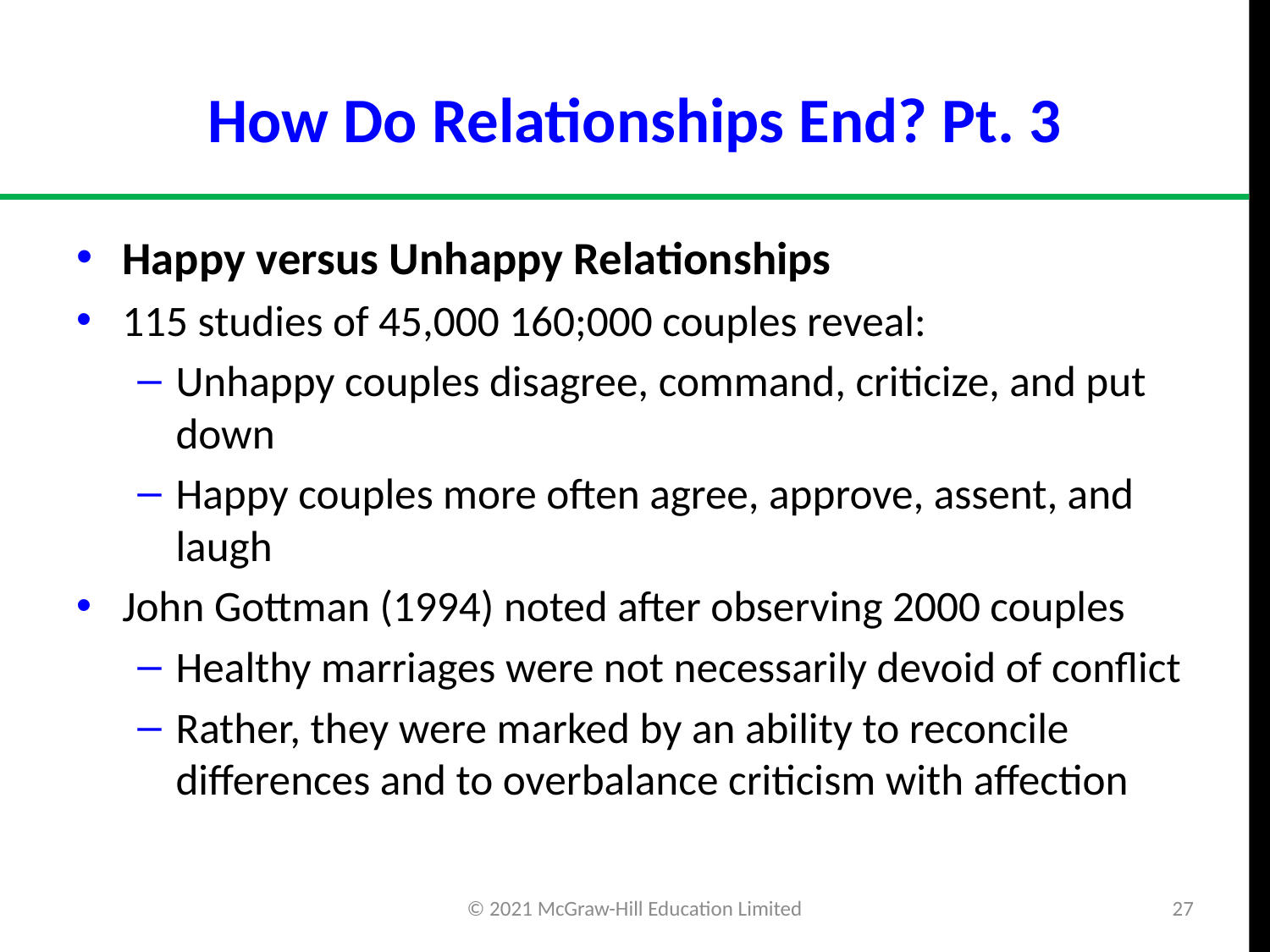

# How Do Relationships End? Pt. 3
Happy versus Unhappy Relationships
115 studies of 45,000 160;000 couples reveal:
Unhappy couples disagree, command, criticize, and put down
Happy couples more often agree, approve, assent, and laugh
John Gottman (1994) noted after observing 2000 couples
Healthy marriages were not necessarily devoid of conflict
Rather, they were marked by an ability to reconcile differences and to overbalance criticism with affection
© 2021 McGraw-Hill Education Limited
27